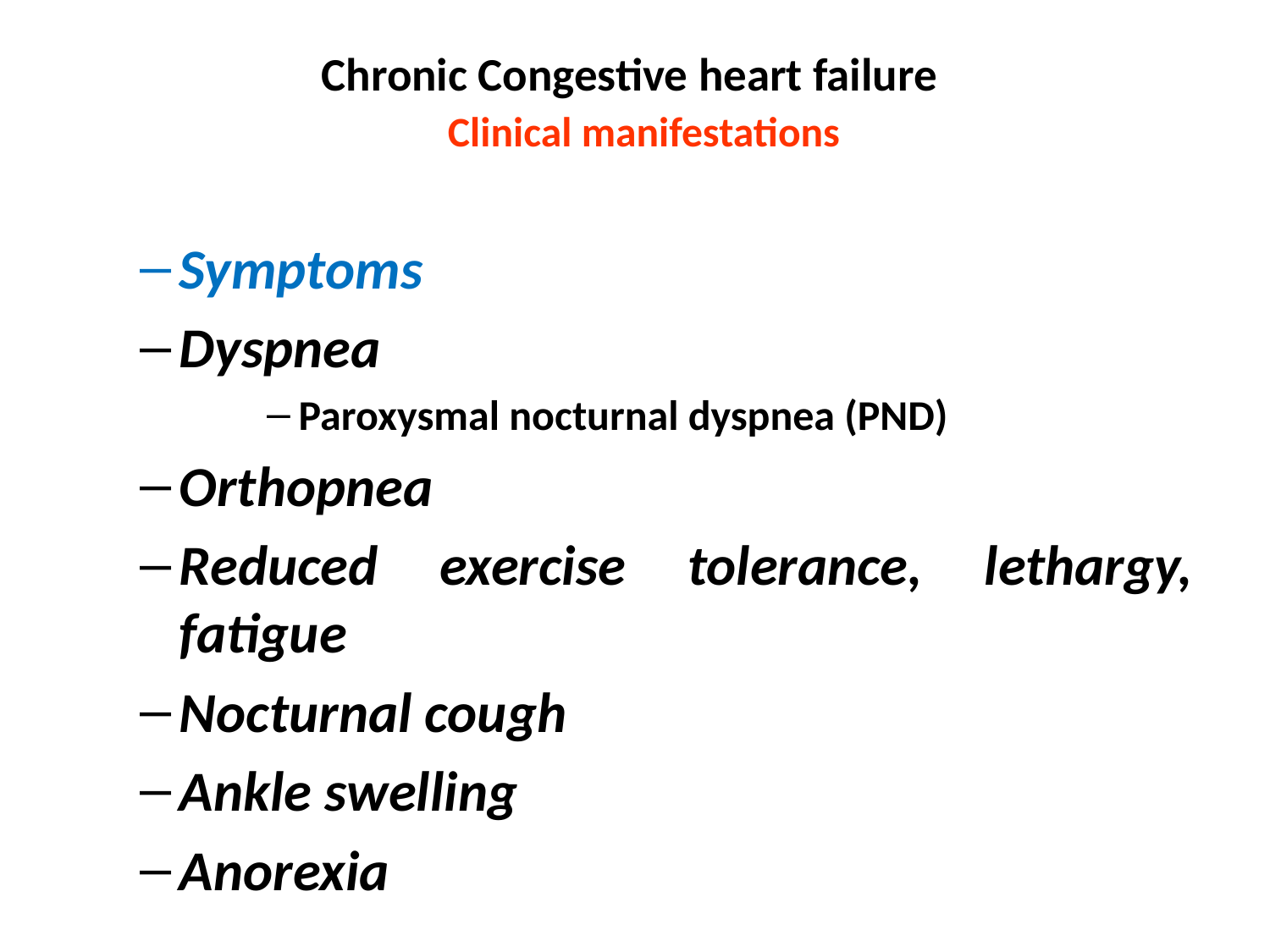

# Chronic Congestive heart failure Clinical manifestations
Symptoms
Dyspnea
Paroxysmal nocturnal dyspnea (PND)
Orthopnea
Reduced exercise tolerance, lethargy, fatigue
Nocturnal cough
Ankle swelling
Anorexia